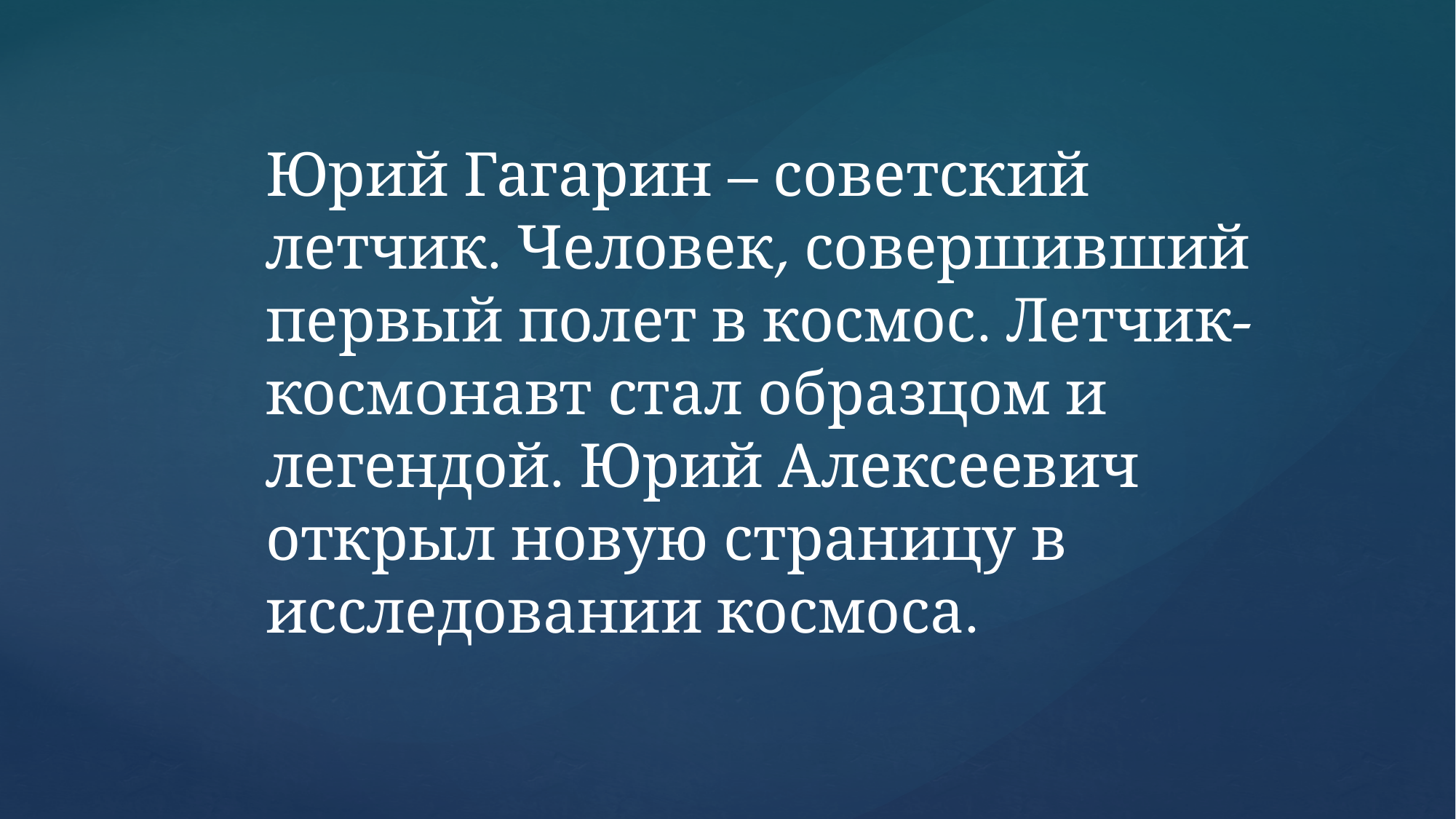

Юрий Гагарин – советский летчик. Человек, совершивший первый полет в космос. Летчик-космонавт стал образцом и легендой. Юрий Алексеевич открыл новую страницу в исследовании космоса.